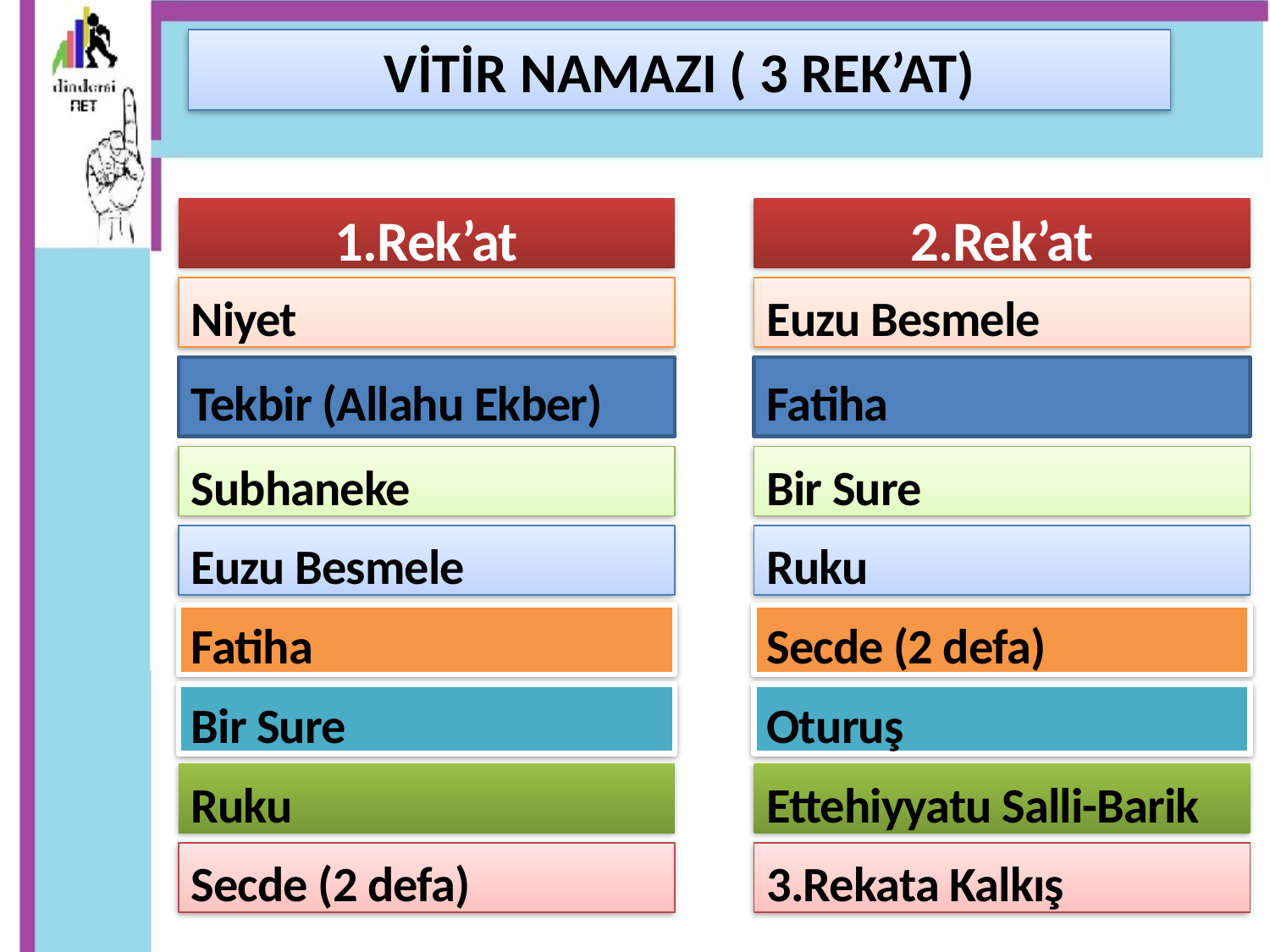

VİTİR NAMAZI ( 3 REK’AT)
1.Rek’at
2.Rek’at
Niyet
Euzu Besmele
Tekbir (Allahu Ekber)
Fatiha
Subhaneke
Bir Sure
Euzu Besmele
Ruku
Fatiha
Secde (2 defa)
Bir Sure
Oturuş
Ruku
Ettehiyyatu Salli-Barik
Secde (2 defa)
3.Rekata Kalkış